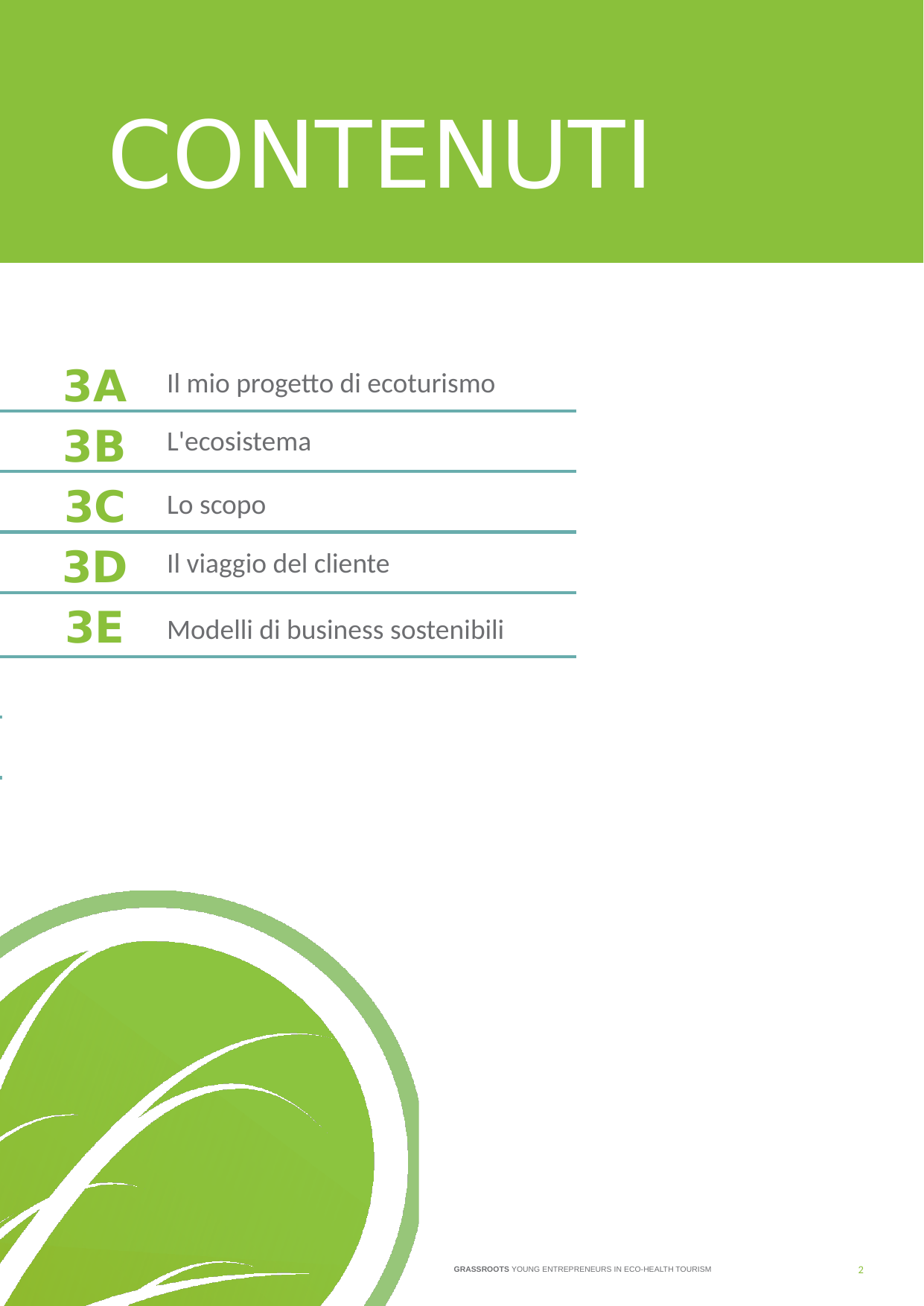

CONTENUTI
3A
Il mio progetto di ecoturismo
L'ecosistema
3B
3C
Lo scopo
Il viaggio del cliente
3D
3E
Modelli di business sostenibili

2